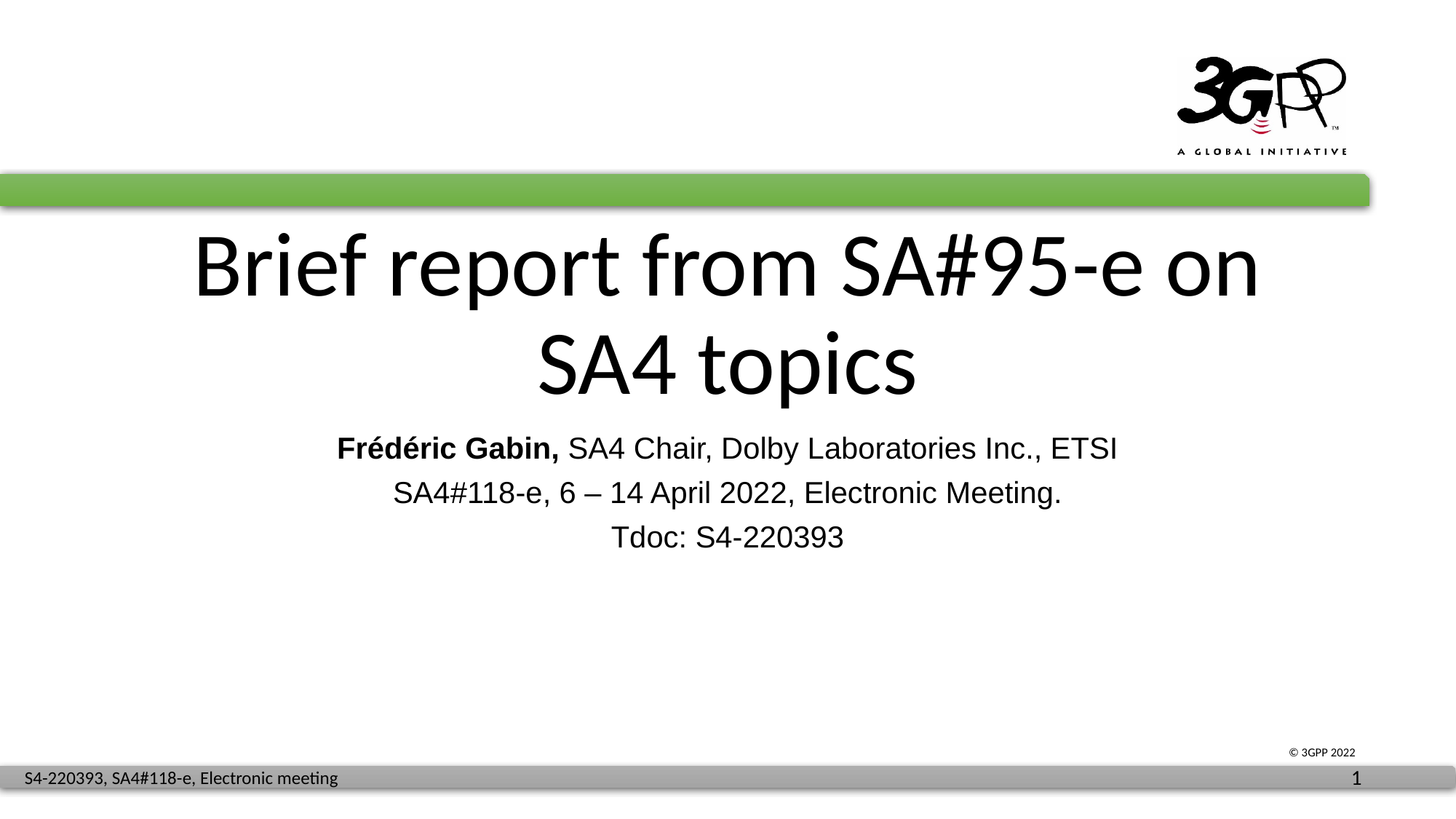

# Brief report from SA#95-e on SA4 topics
Frédéric Gabin, SA4 Chair, Dolby Laboratories Inc., ETSI
SA4#118-e, 6 – 14 April 2022, Electronic Meeting.
Tdoc: S4-220393